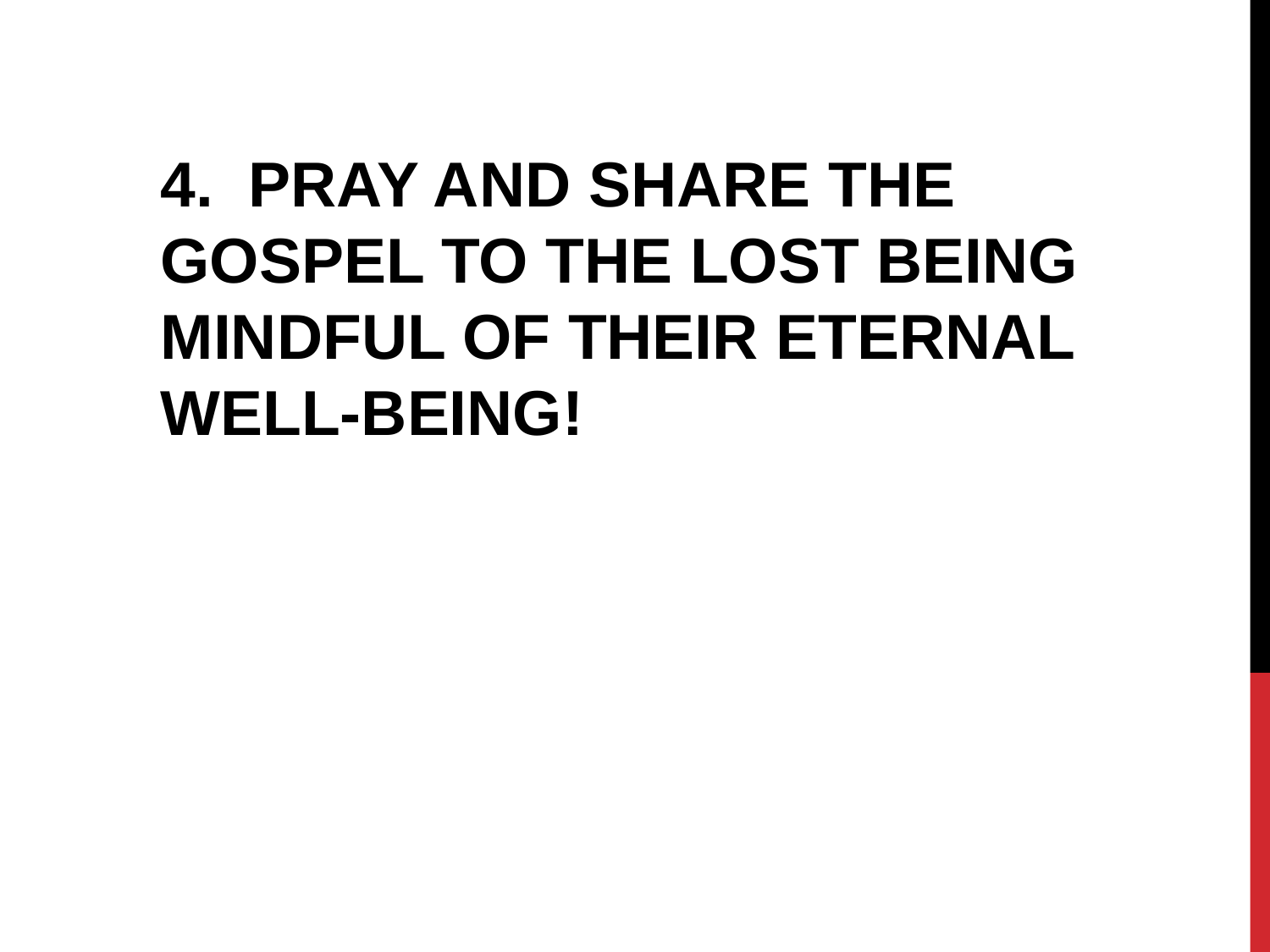

4.  PRAY AND SHARE THE GOSPEL TO THE LOST BEING MINDFUL OF THEIR ETERNAL WELL-BEING!